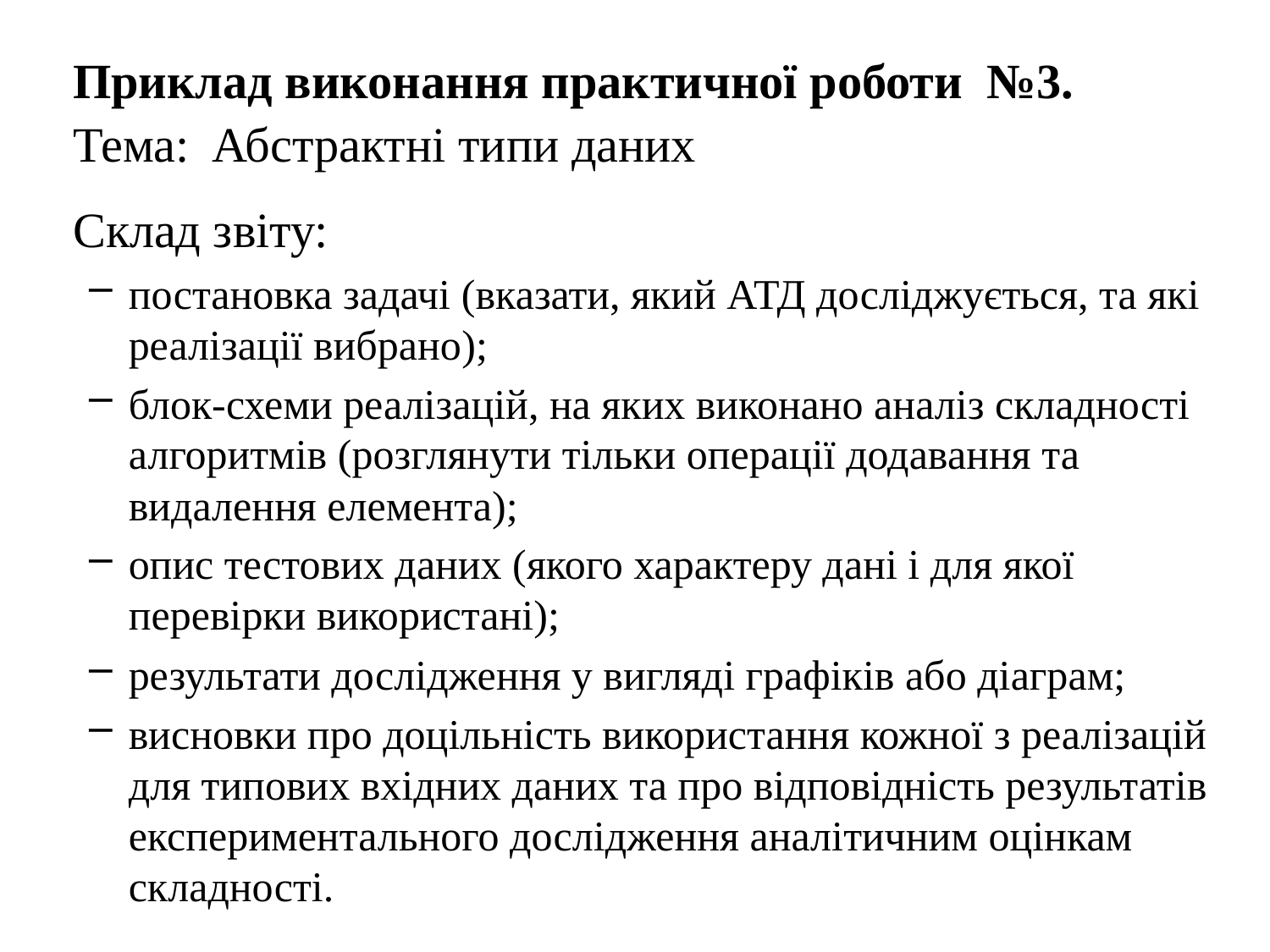

Приклад виконання практичної роботи  №3.
	Тема:	 Абстрактні типи даних

	Склад звіту:
постановка задачі (вказати, який АТД досліджується, та які реалізації вибрано);
блок-схеми реалізацій, на яких виконано аналіз складності алгоритмів (розглянути тільки операції додавання та видалення елемента);
опис тестових даних (якого характеру дані і для якої перевірки використані);
результати дослідження у вигляді графіків або діаграм;
висновки про доцільність використання кожної з реалізацій для типових вхідних даних та про відповідність результатів експериментального дослідження аналітичним оцінкам складності.